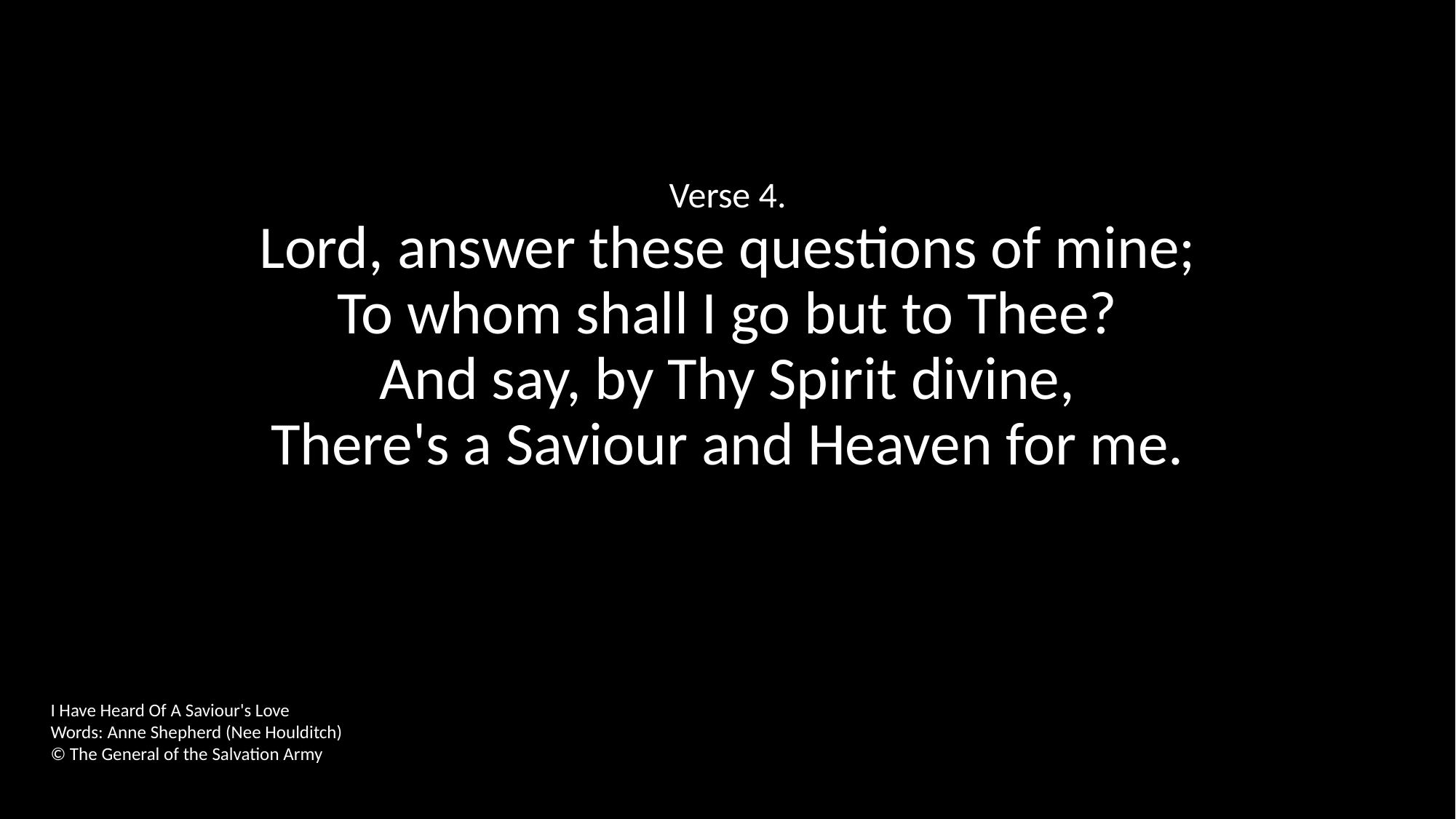

Verse 4.
Lord, answer these questions of mine;
To whom shall I go but to Thee?
And say, by Thy Spirit divine,
There's a Saviour and Heaven for me.
I Have Heard Of A Saviour's Love
Words: Anne Shepherd (Nee Houlditch)
© The General of the Salvation Army